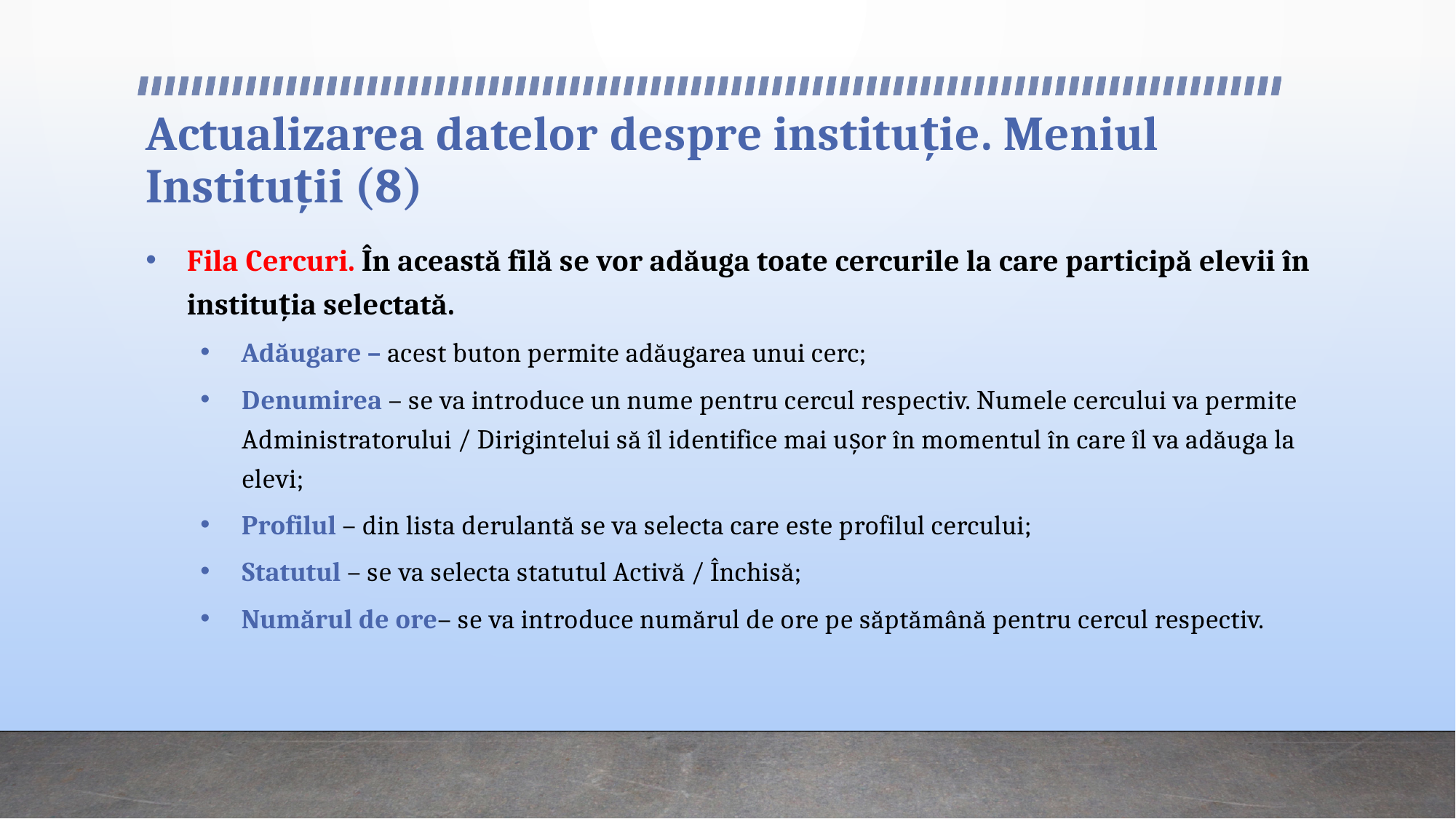

# Actualizarea datelor despre instituție. Meniul Instituții (8)
Fila Cercuri. În această filă se vor adăuga toate cercurile la care participă elevii în instituția selectată.
Adăugare – acest buton permite adăugarea unui cerc;
Denumirea – se va introduce un nume pentru cercul respectiv. Numele cercului va permite Administratorului / Dirigintelui să îl identifice mai ușor în momentul în care îl va adăuga la elevi;
Profilul – din lista derulantă se va selecta care este profilul cercului;
Statutul – se va selecta statutul Activă / Închisă;
Numărul de ore– se va introduce numărul de ore pe săptămână pentru cercul respectiv.